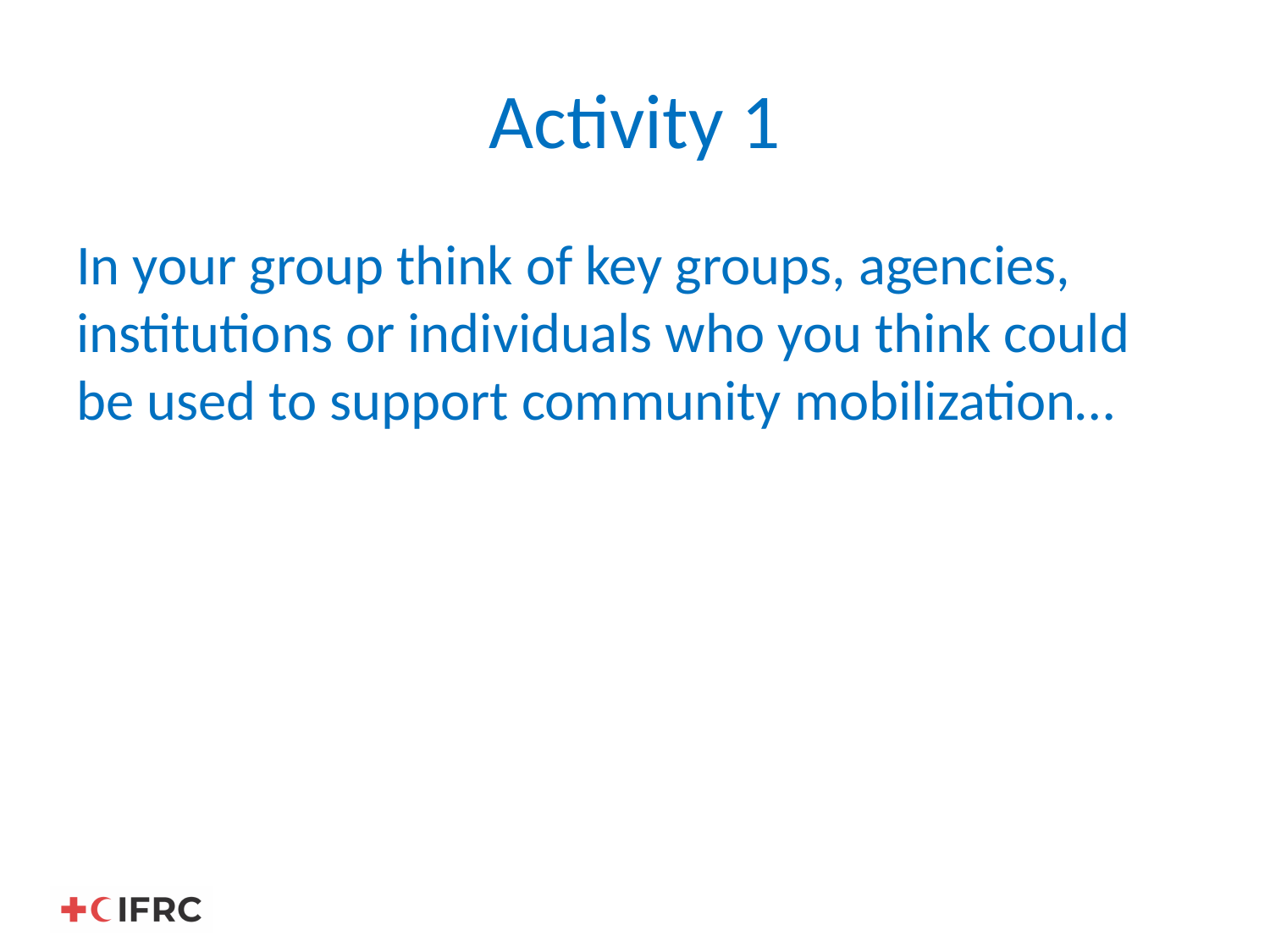

# Activity 1
In your group think of key groups, agencies, institutions or individuals who you think could be used to support community mobilization…